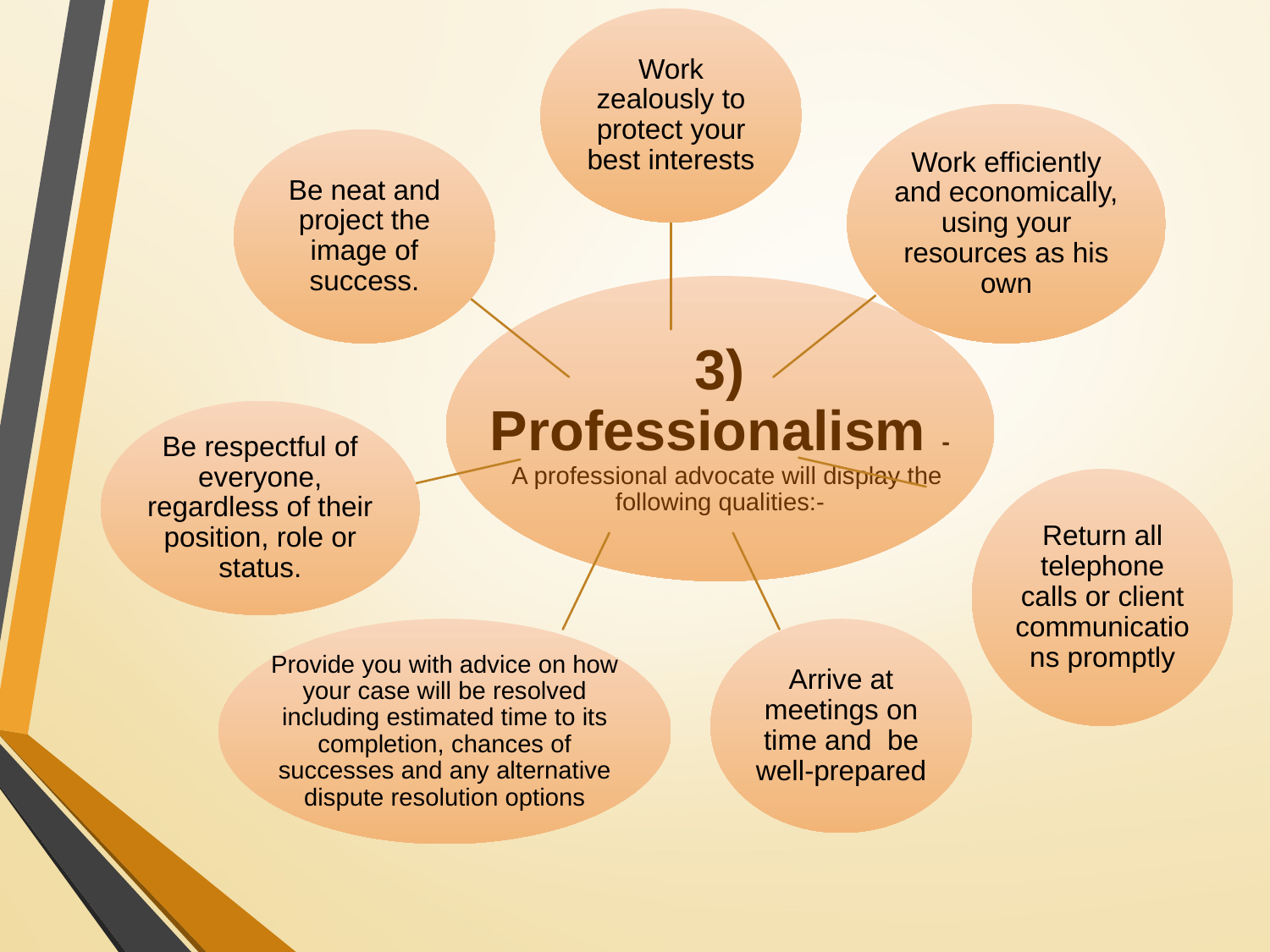

Work zealously to protect your best interests
Work efficiently and economically, using your resources as his own
Be neat and project the image of success.

3) Professionalism -   A professional advocate will display the following qualities:-

Be respectful of everyone, regardless of their position, role or status.
Return all telephone calls or client communications promptly

Provide you with advice on how your case will be resolved including estimated time to its completion, chances of successes and any alternative dispute resolution options
Arrive at meetings on time and  be well-prepared